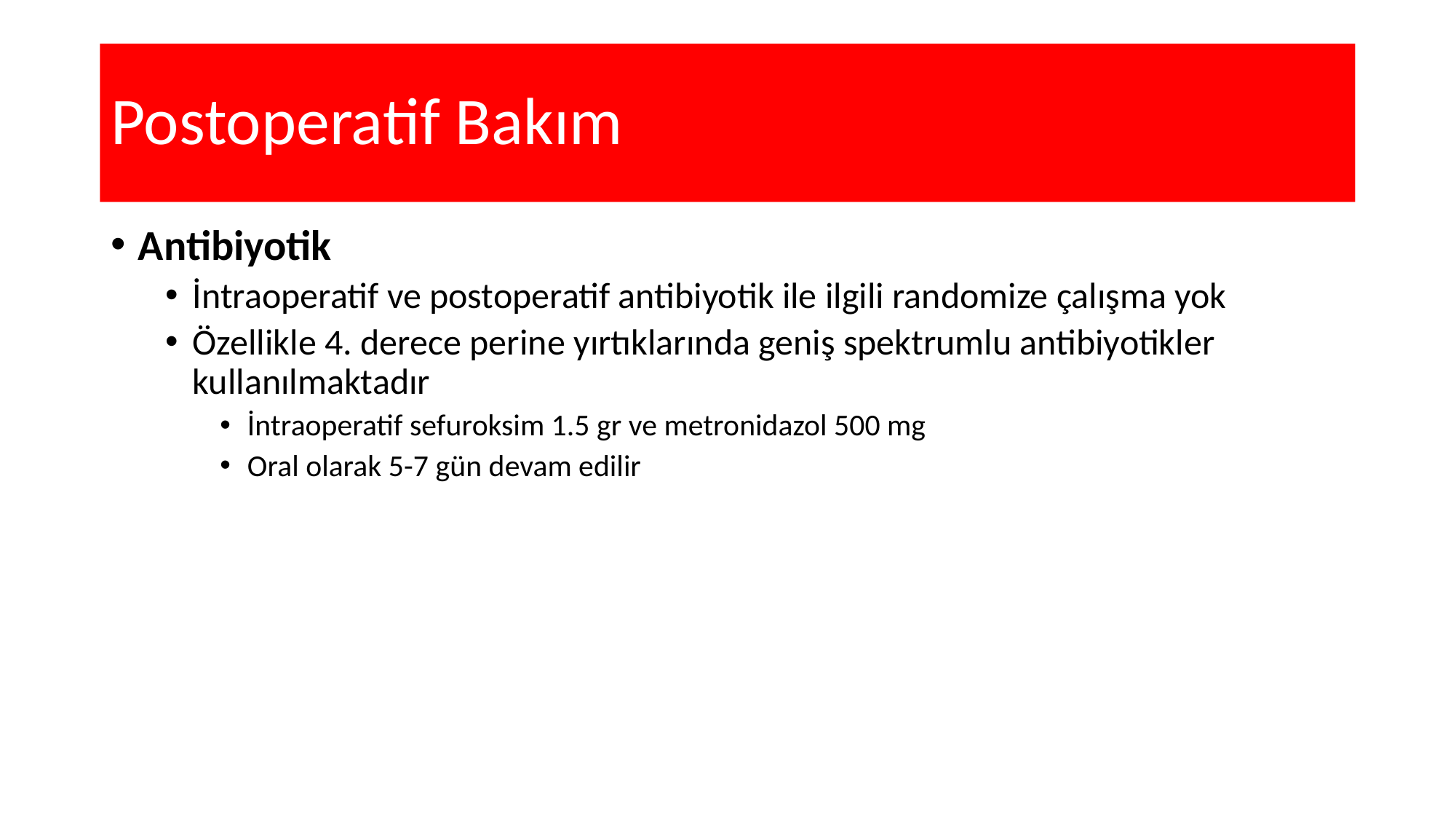

# Postoperatif Bakım
Antibiyotik
İntraoperatif ve postoperatif antibiyotik ile ilgili randomize çalışma yok
Özellikle 4. derece perine yırtıklarında geniş spektrumlu antibiyotikler kullanılmaktadır
İntraoperatif sefuroksim 1.5 gr ve metronidazol 500 mg
Oral olarak 5-7 gün devam edilir